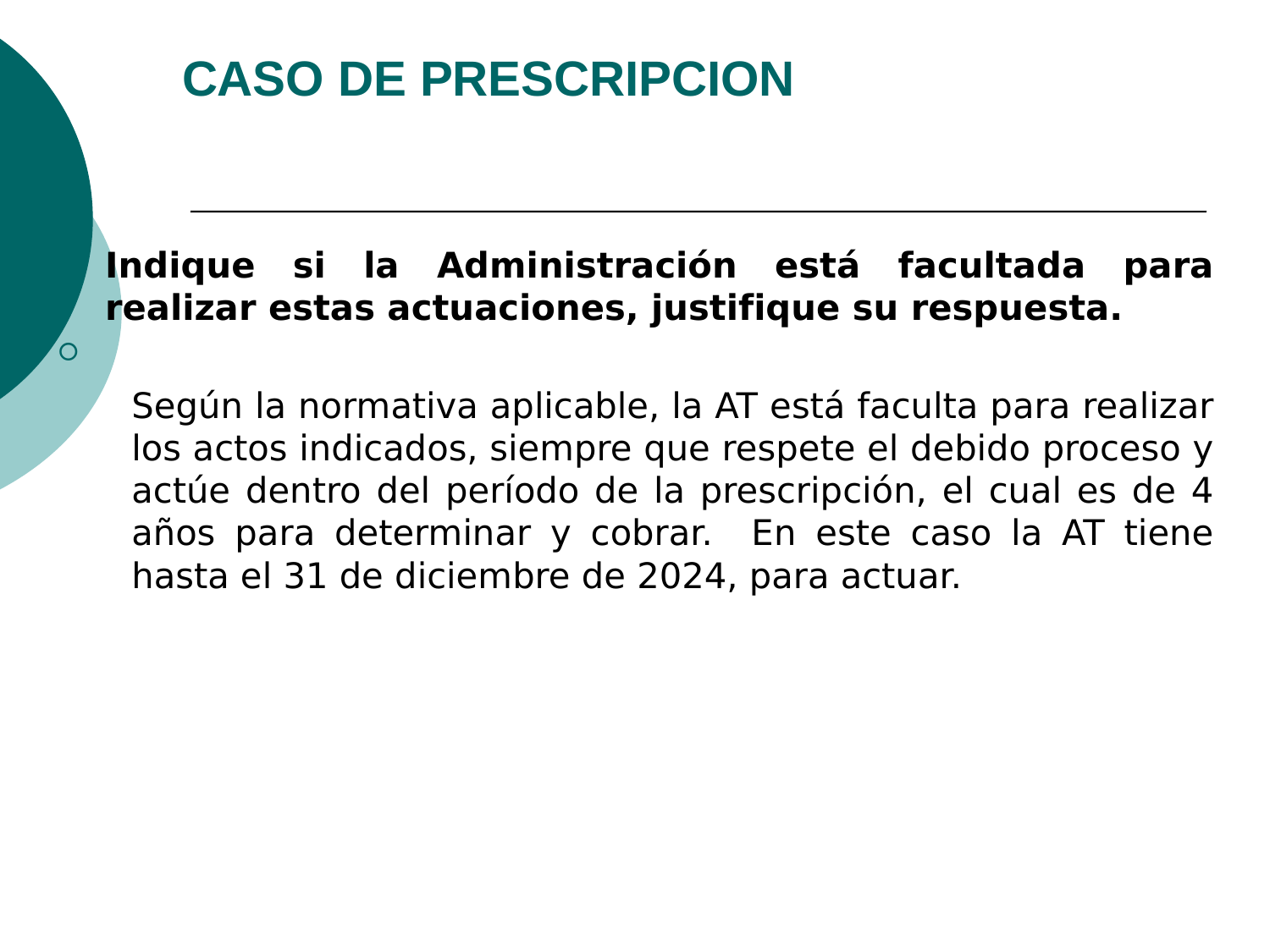

CASO DE PRESCRIPCION
Indique si la Administración está facultada para realizar estas actuaciones, justifique su respuesta.

	Según la normativa aplicable, la AT está faculta para realizar los actos indicados, siempre que respete el debido proceso y actúe dentro del período de la prescripción, el cual es de 4 años para determinar y cobrar.  En este caso la AT tiene hasta el 31 de diciembre de 2024, para actuar.